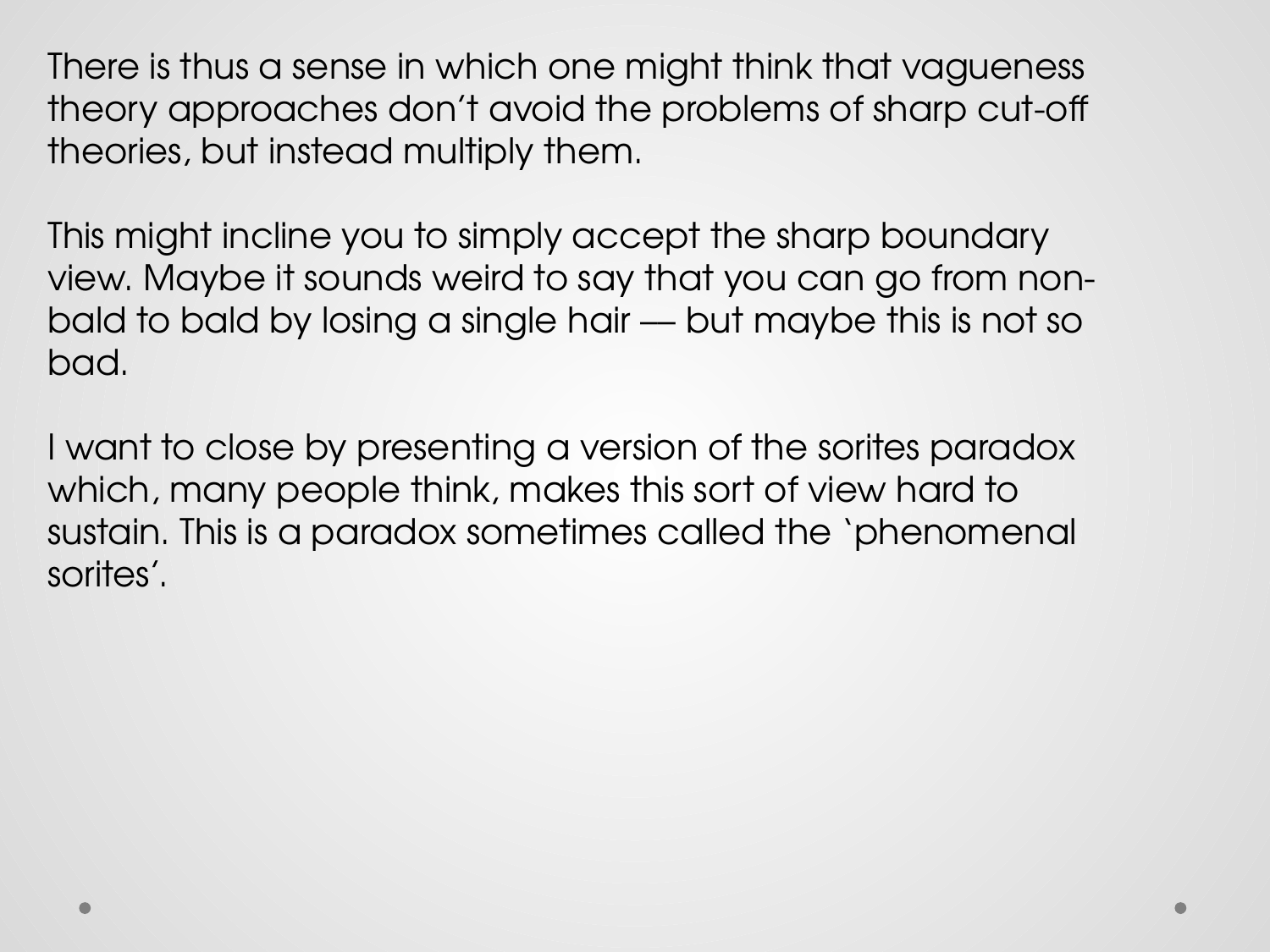

There is thus a sense in which one might think that vagueness theory approaches don’t avoid the problems of sharp cut-off theories, but instead multiply them.

This might incline you to simply accept the sharp boundary view. Maybe it sounds weird to say that you can go from non-bald to bald by losing a single hair –– but maybe this is not so bad.

I want to close by presenting a version of the sorites paradox which, many people think, makes this sort of view hard to sustain. This is a paradox sometimes called the ‘phenomenal sorites’.